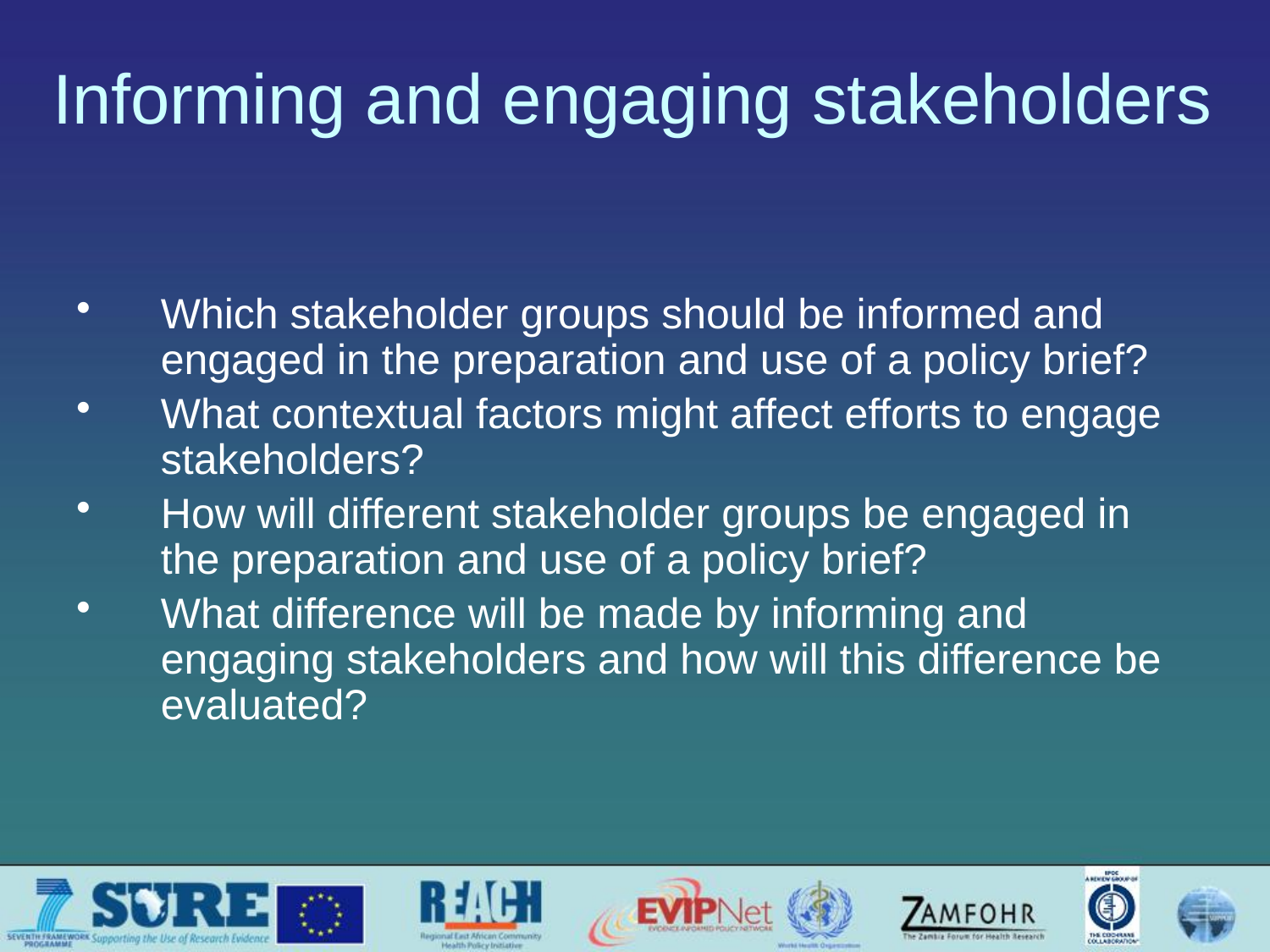

# Informing and engaging stakeholders
Which stakeholder groups should be informed and engaged in the preparation and use of a policy brief?
What contextual factors might affect efforts to engage stakeholders?
How will different stakeholder groups be engaged in the preparation and use of a policy brief?
What difference will be made by informing and engaging stakeholders and how will this difference be evaluated?